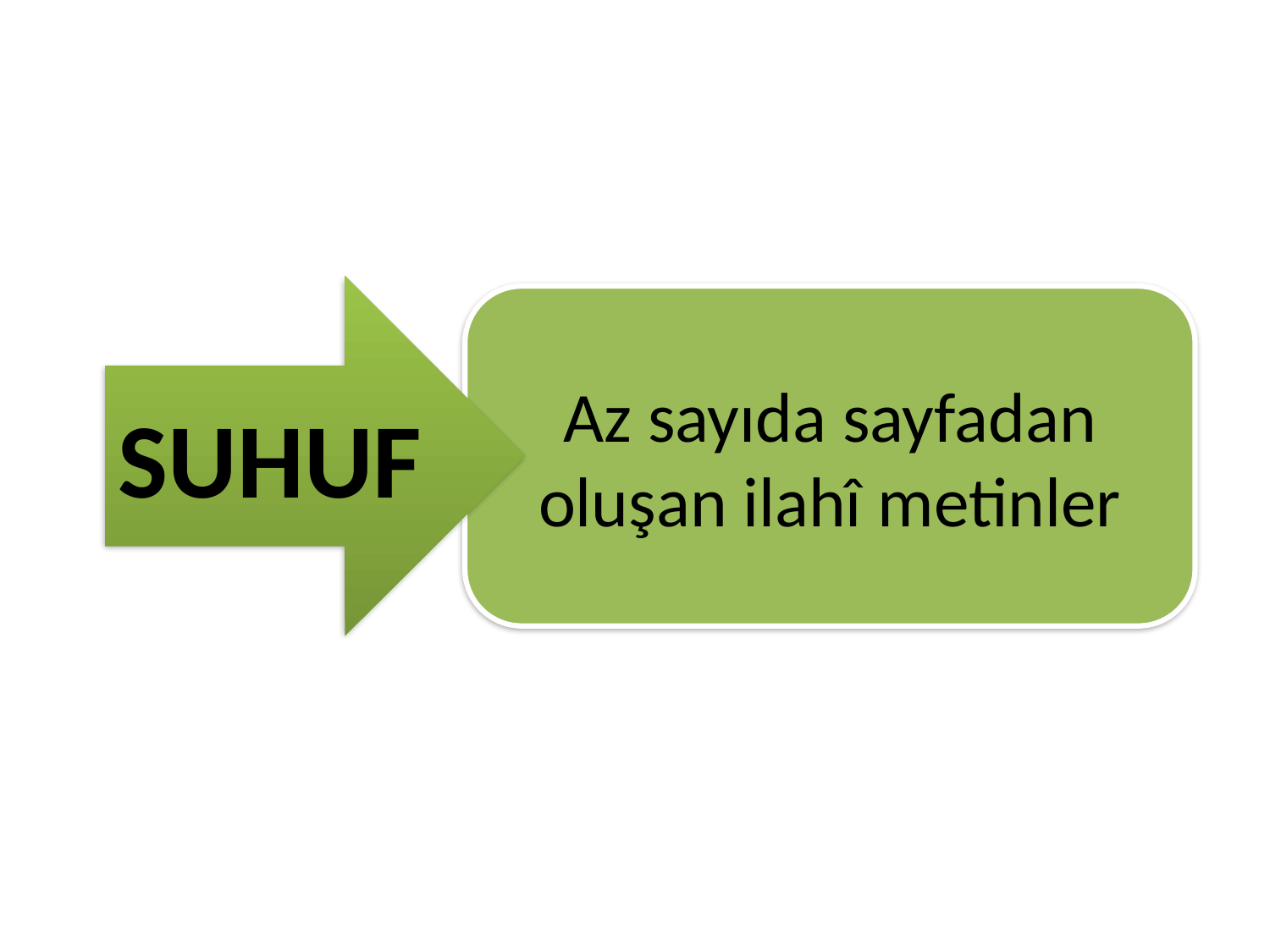

SUHUF
Az sayıda sayfadan oluşan ilahî metinler